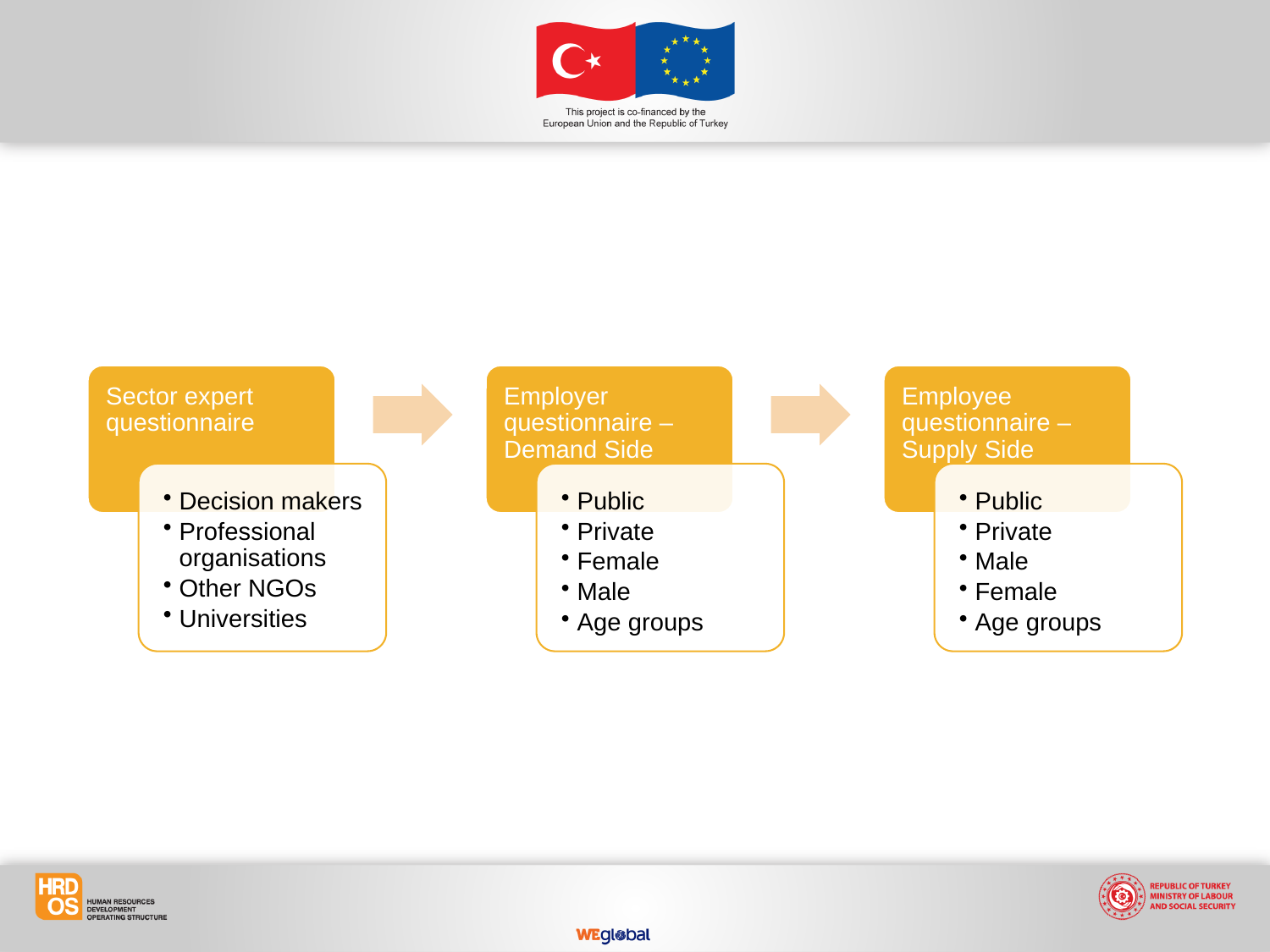

Sector expert questionnaire
Decision makers
Professional organisations
Other NGOs
Universities

Employer questionnaire –Demand Side
Public
Private
Female
Male
Age groups

Employee questionnaire – Supply Side
Public
Private
Male
Female
Age groups